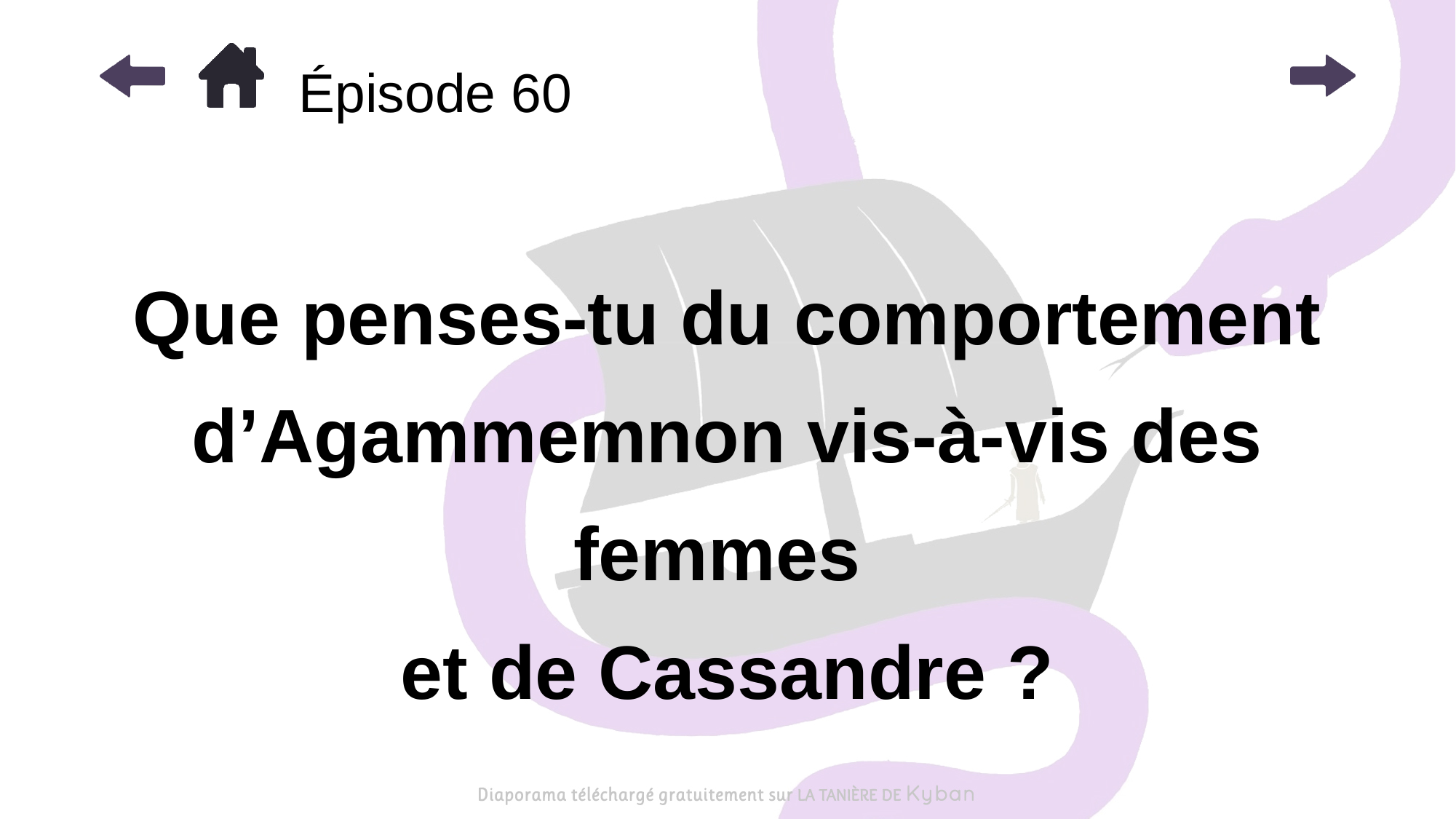

# Épisode 60
Que penses-tu du comportement d’Agammemnon vis-à-vis des femmes
et de Cassandre ?